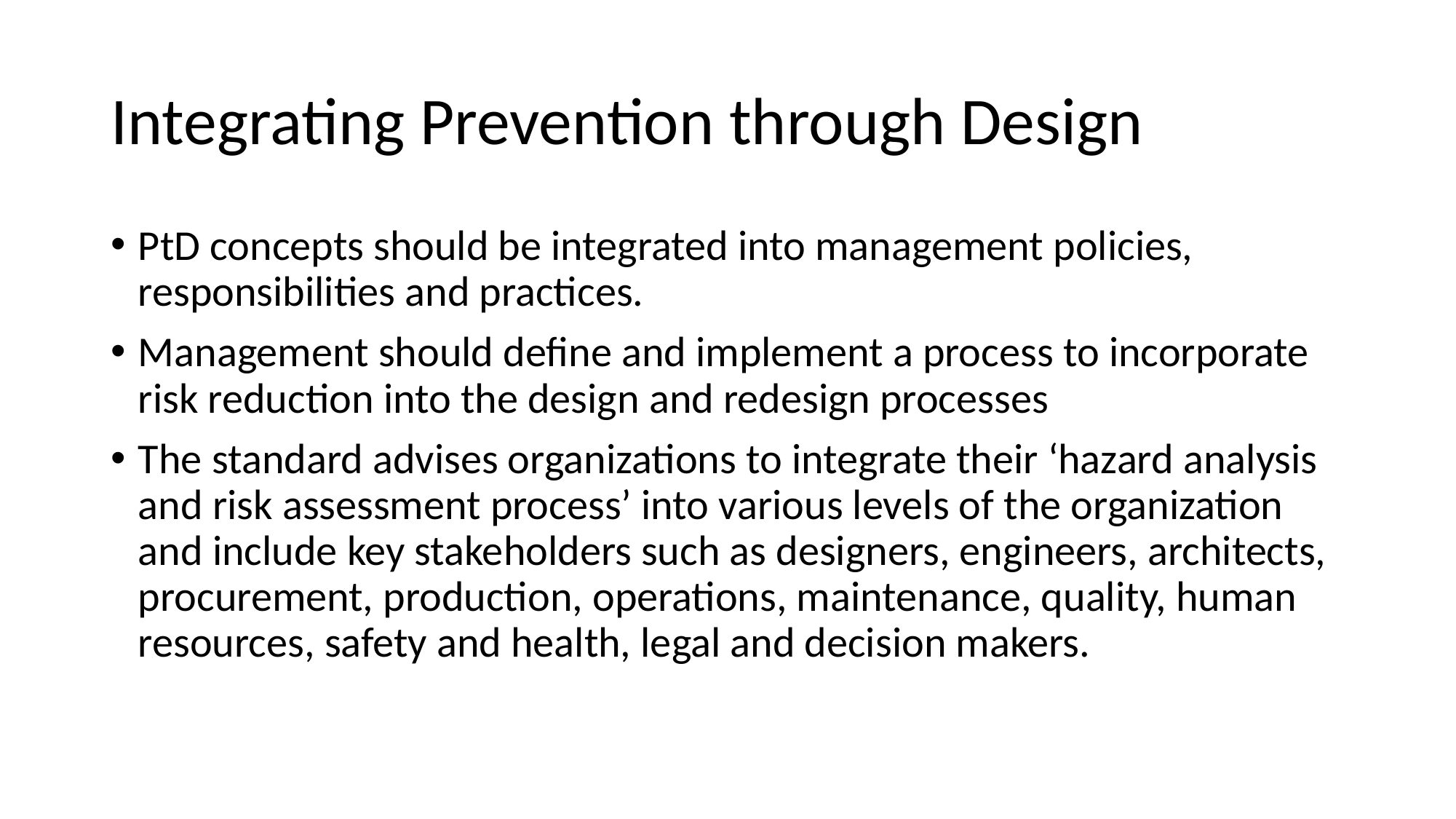

# Integrating Prevention through Design
PtD concepts should be integrated into management policies, responsibilities and practices.
Management should define and implement a process to incorporate risk reduction into the design and redesign processes
The standard advises organizations to integrate their ‘hazard analysis and risk assessment process’ into various levels of the organization and include key stakeholders such as designers, engineers, architects, procurement, production, operations, maintenance, quality, human resources, safety and health, legal and decision makers.